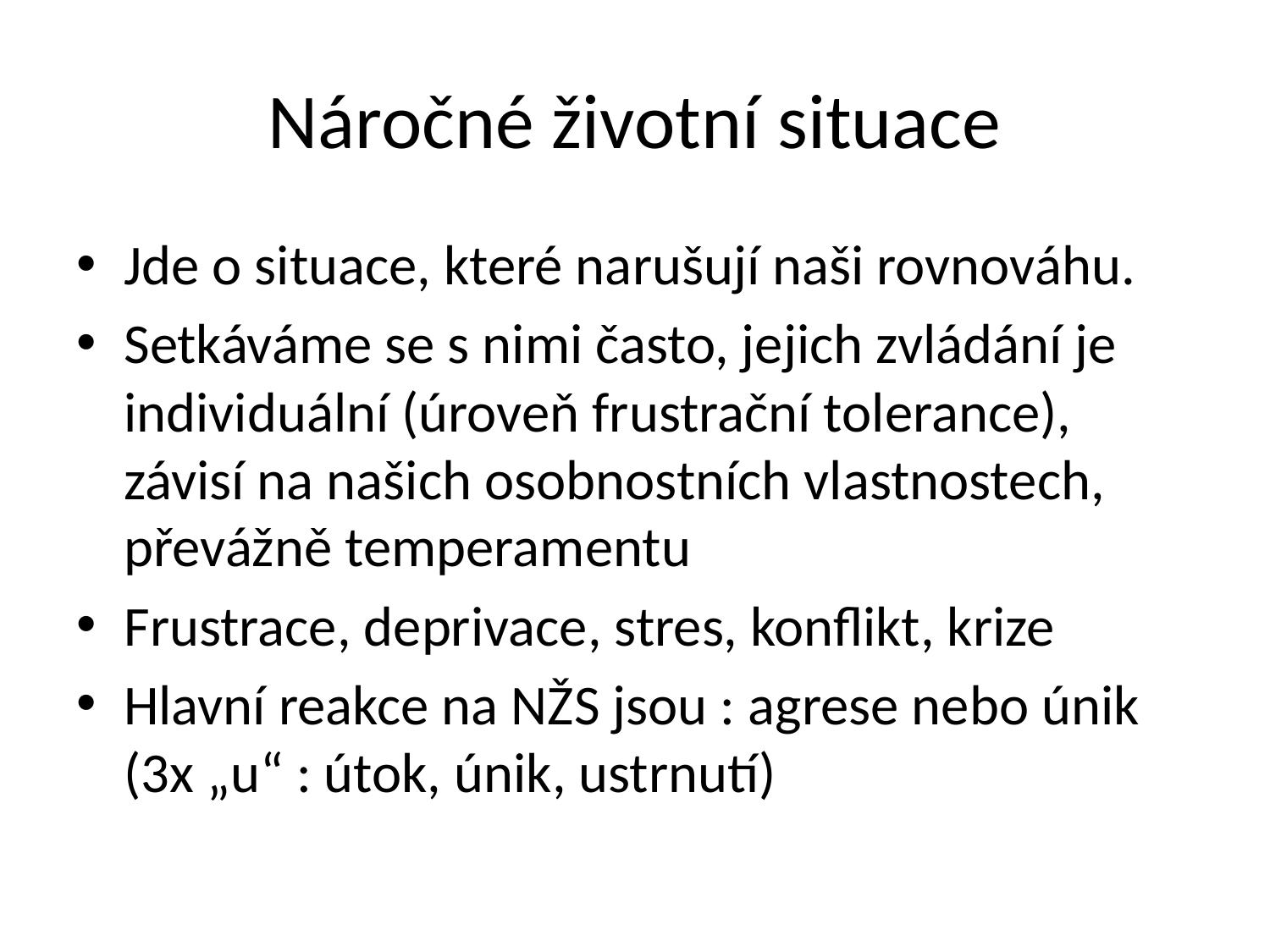

# Náročné životní situace
Jde o situace, které narušují naši rovnováhu.
Setkáváme se s nimi často, jejich zvládání je individuální (úroveň frustrační tolerance), závisí na našich osobnostních vlastnostech, převážně temperamentu
Frustrace, deprivace, stres, konflikt, krize
Hlavní reakce na NŽS jsou : agrese nebo únik (3x „u“ : útok, únik, ustrnutí)